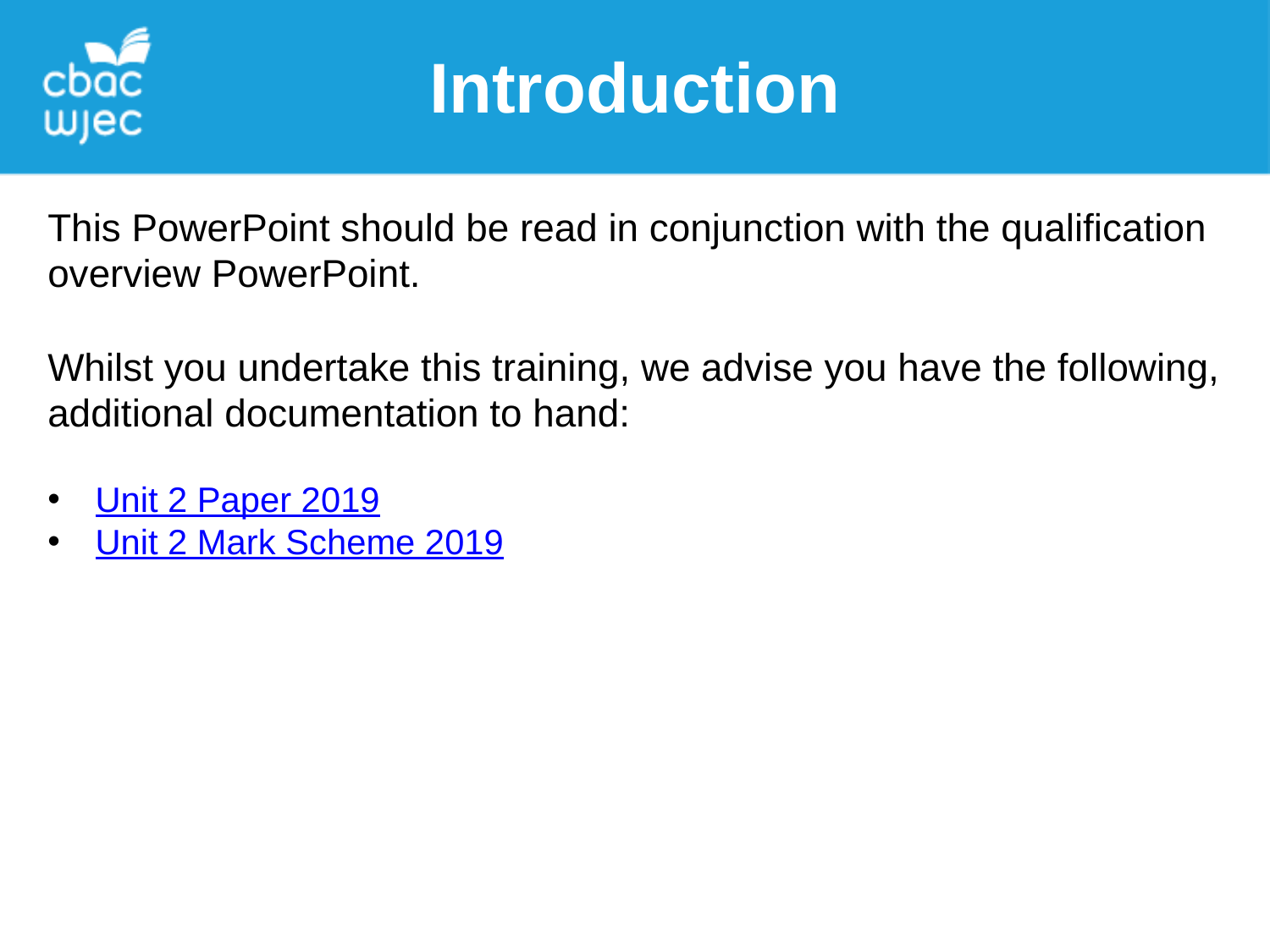

Introduction
This PowerPoint should be read in conjunction with the qualification overview PowerPoint.

Whilst you undertake this training, we advise you have the following, additional documentation to hand:

Unit 2 Paper 2019
Unit 2 Mark Scheme 2019